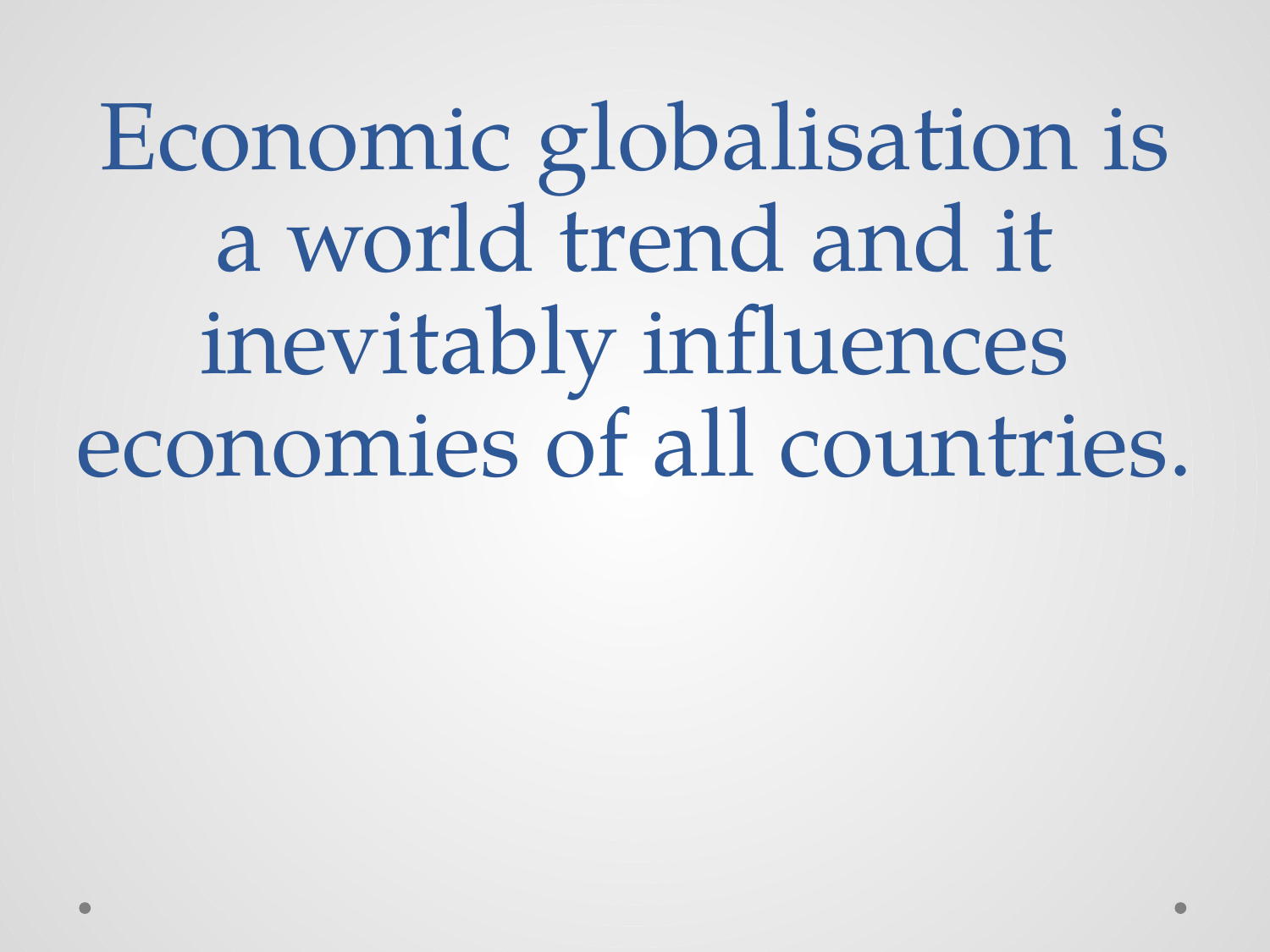

# Economic globalisation is a world trend and it inevitably influences economies of all countries.